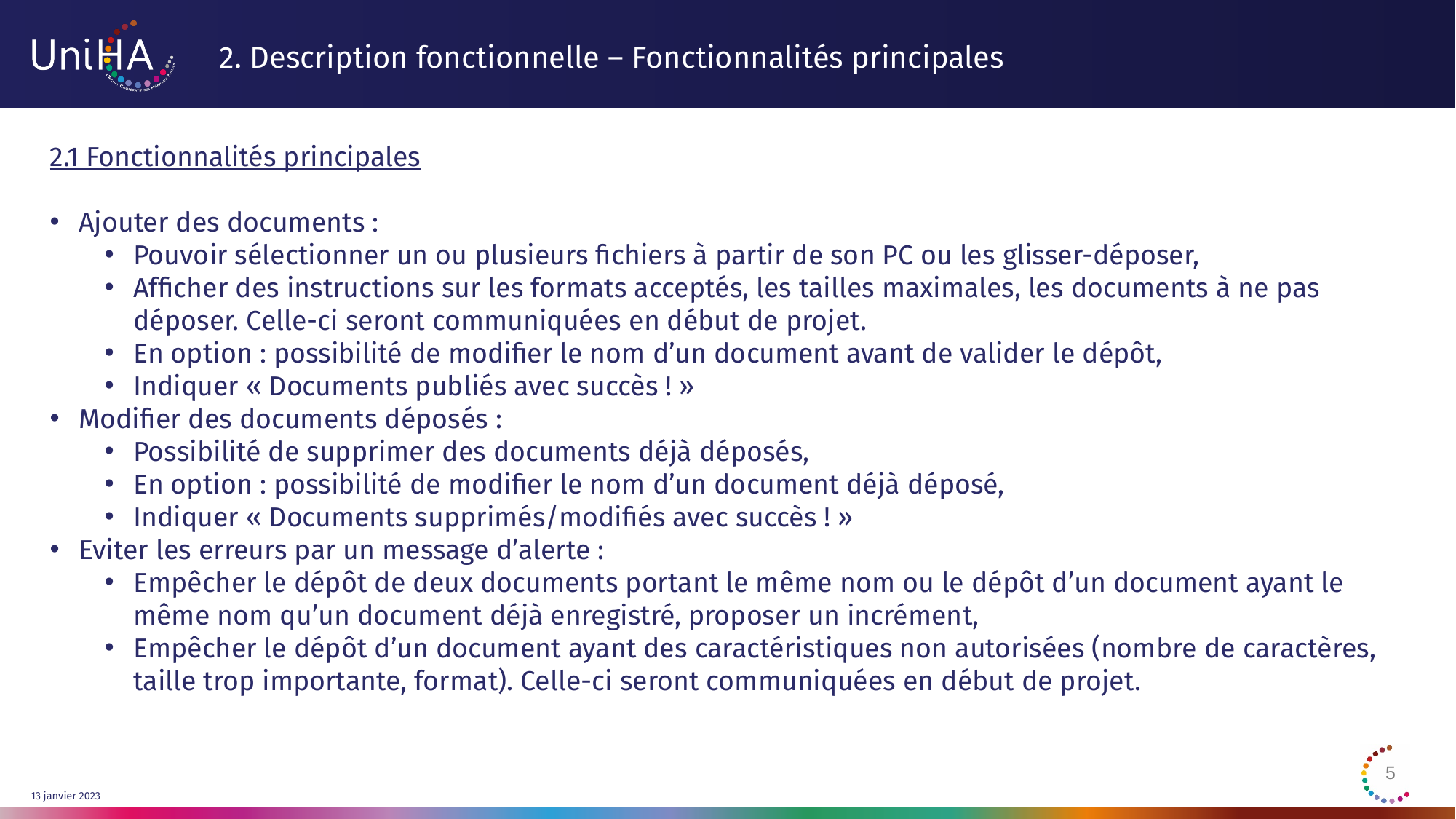

# 2. Description fonctionnelle – Fonctionnalités principales
2.1 Fonctionnalités principales

Ajouter des documents :
Pouvoir sélectionner un ou plusieurs fichiers à partir de son PC ou les glisser-déposer,
Afficher des instructions sur les formats acceptés, les tailles maximales, les documents à ne pas déposer. Celle-ci seront communiquées en début de projet.
En option : possibilité de modifier le nom d’un document avant de valider le dépôt,
Indiquer « Documents publiés avec succès ! »
Modifier des documents déposés :
Possibilité de supprimer des documents déjà déposés,
En option : possibilité de modifier le nom d’un document déjà déposé,
Indiquer « Documents supprimés/modifiés avec succès ! »
Eviter les erreurs par un message d’alerte :
Empêcher le dépôt de deux documents portant le même nom ou le dépôt d’un document ayant le même nom qu’un document déjà enregistré, proposer un incrément,
Empêcher le dépôt d’un document ayant des caractéristiques non autorisées (nombre de caractères, taille trop importante, format). Celle-ci seront communiquées en début de projet.